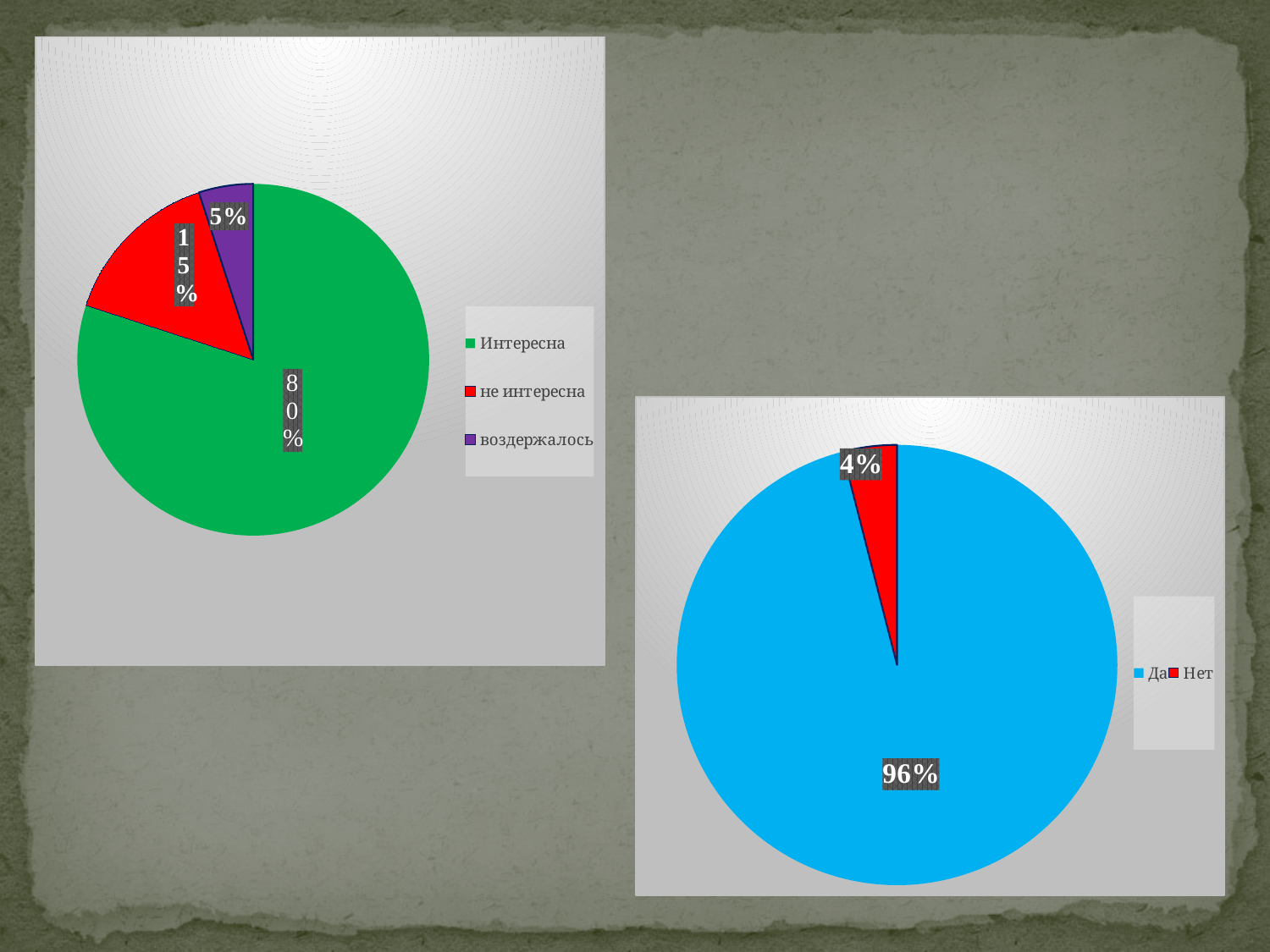

### Chart

| Category | Продажи |
|---|---|
| Интересна | 80.0 |
| не интересна | 15.0 |
| воздержалось | 5.0 |

### Chart

| Category | Столбец1 |
|---|---|
| Да | 96.0 |
| Нет | 4.0 |